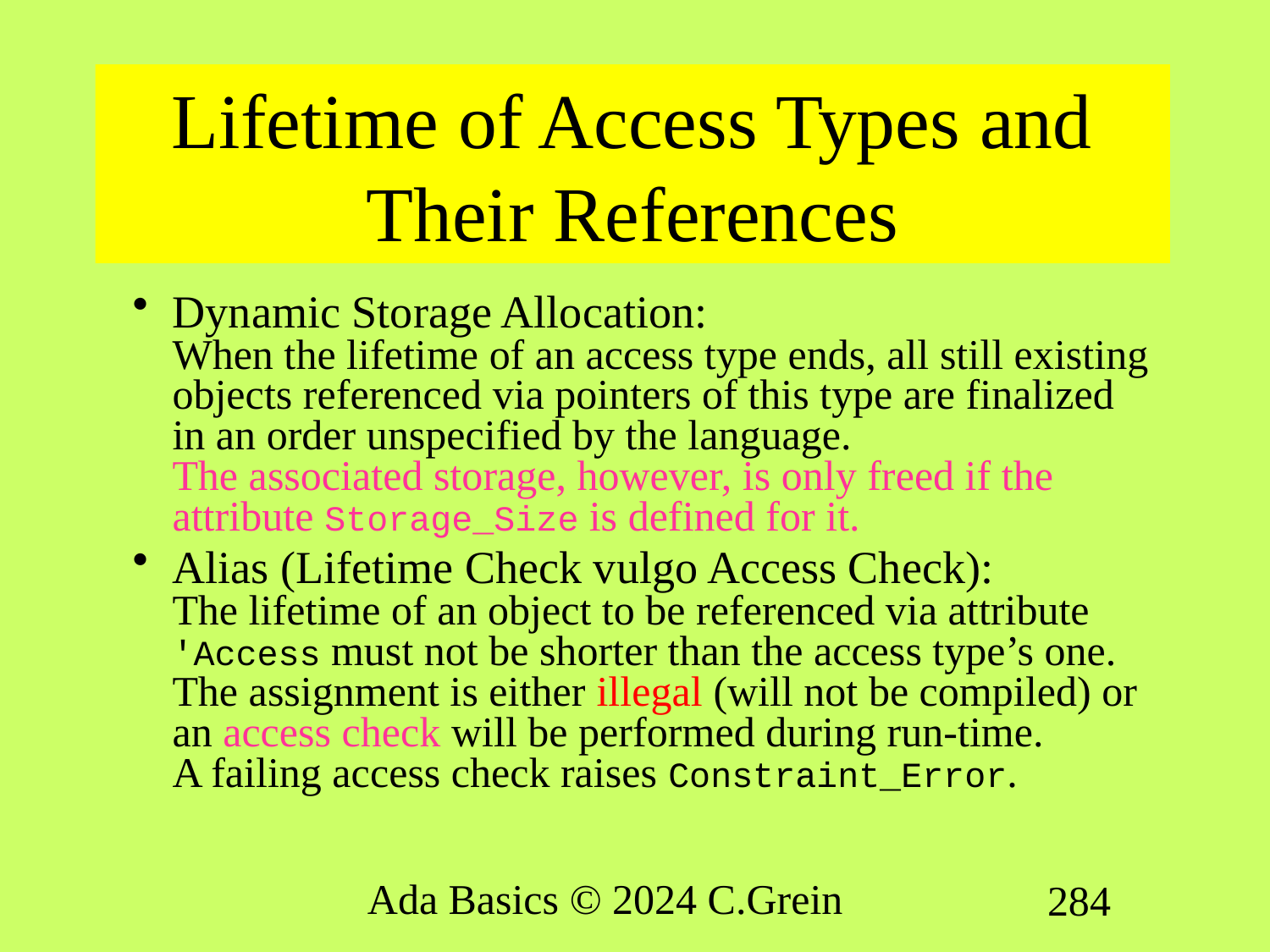

# Lifetime of Access Types and Their References
Dynamic Storage Allocation:
When the lifetime of an access type ends, all still existing objects referenced via pointers of this type are finalized in an order unspecified by the language.
The associated storage, however, is only freed if the attribute Storage_Size is defined for it.
Alias (Lifetime Check vulgo Access Check):
The lifetime of an object to be referenced via attribute 'Access must not be shorter than the access type’s one.
The assignment is either illegal (will not be compiled) or an access check will be performed during run-time.
A failing access check raises Constraint_Error.
Ada Basics © 2024 C.Grein
284